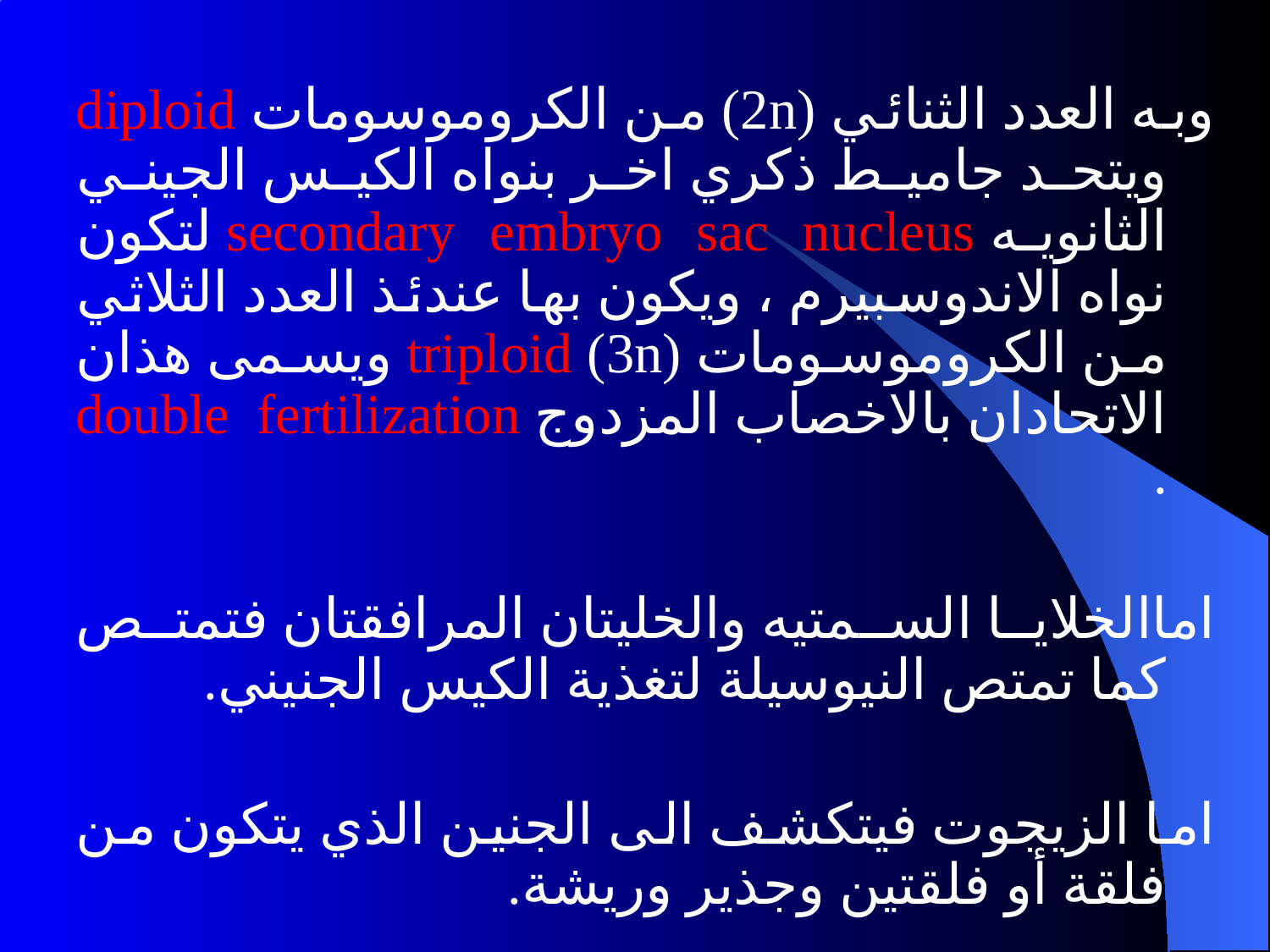

وبه العدد الثنائي (2n) من الكروموسومات diploid ويتحد جاميط ذكري اخر بنواه الكيس الجيني الثانويه secondary embryo sac nucleus لتكون نواه الاندوسبيرم ، ويكون بها عندئذ العدد الثلاثي من الكروموسومات (3n) triploid ويسمى هذان الاتحادان بالاخصاب المزدوج double fertilization .

اماالخلايا السمتيه والخليتان المرافقتان فتمتص كما تمتص النيوسيلة لتغذية الكيس الجنيني.

اما الزيجوت فيتكشف الى الجنين الذي يتكون من فلقة أو فلقتين وجذير وريشة.